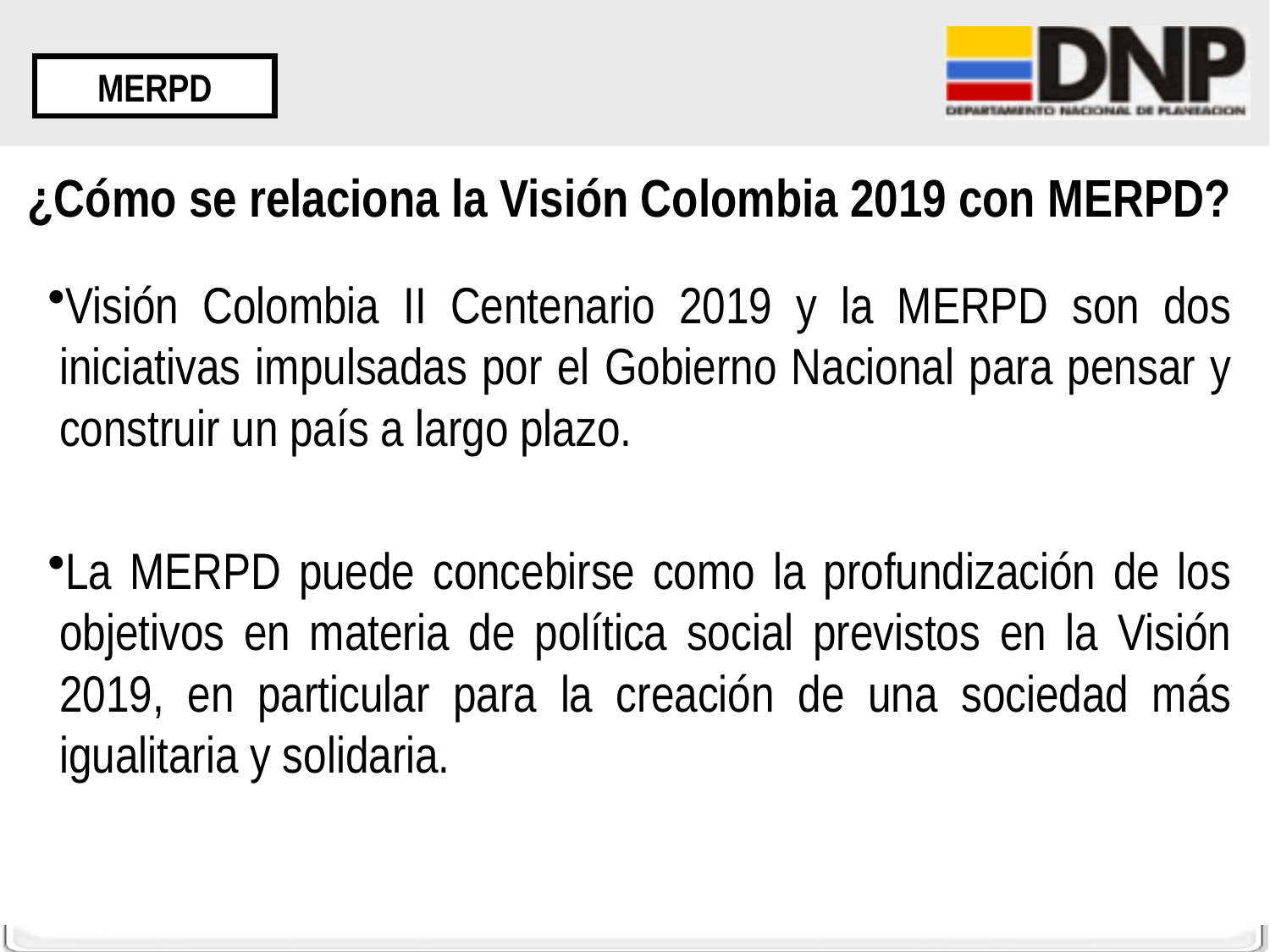

MERPD
# ¿Cómo se relaciona la Visión Colombia 2019 con MERPD?
Visión Colombia II Centenario 2019 y la MERPD son dos iniciativas impulsadas por el Gobierno Nacional para pensar y construir un país a largo plazo.

La MERPD puede concebirse como la profundización de los objetivos en materia de política social previstos en la Visión 2019, en particular para la creación de una sociedad más igualitaria y solidaria.